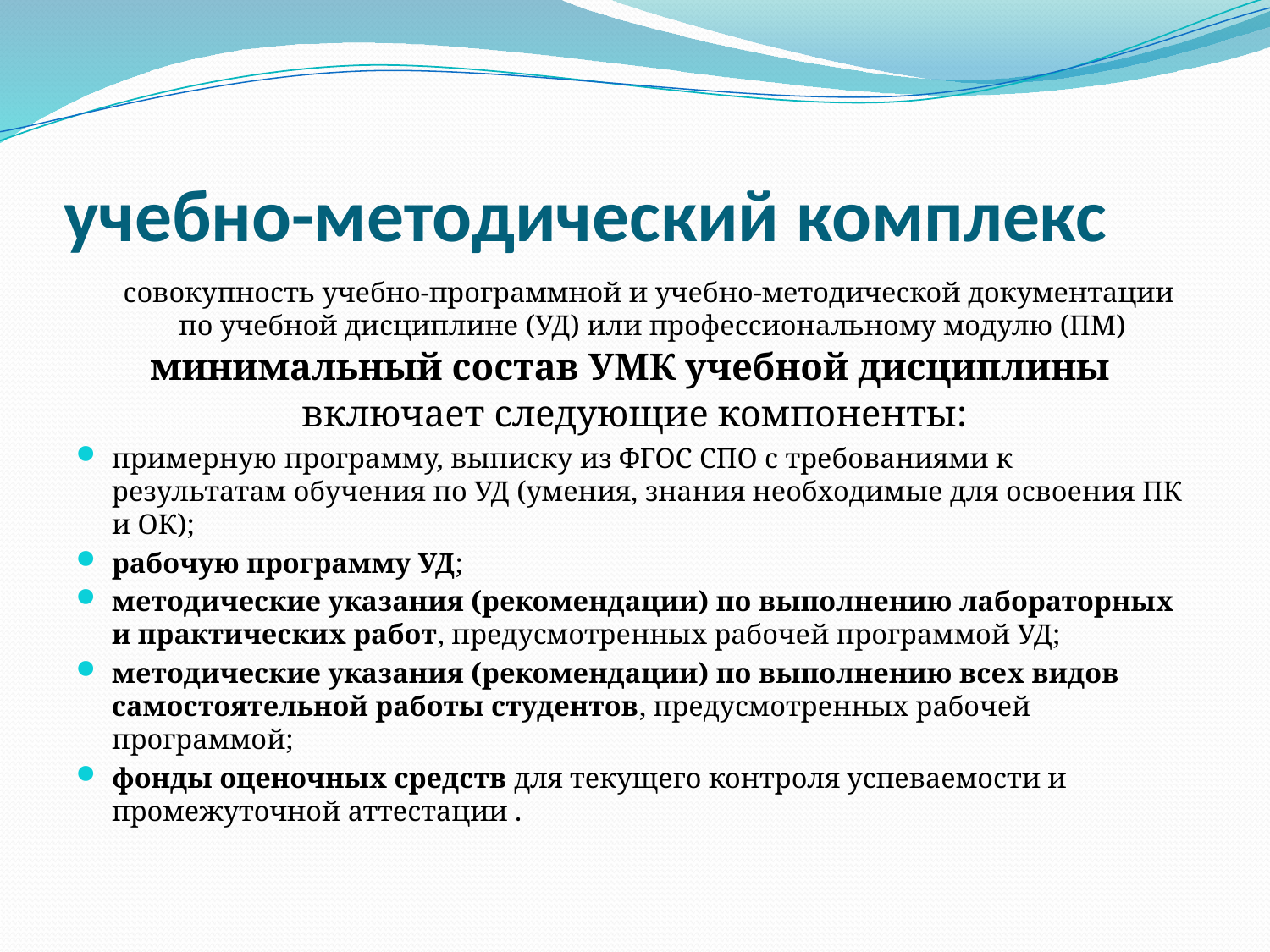

# учебно-методический комплекс
совокупность учебно-программной и учебно-методической документации  по учебной дисциплине (УД) или профессиональному модулю (ПМ)
минимальный состав УМК учебной дисциплины
включает следующие компоненты:
примерную программу, выписку из ФГОС СПО с требованиями к результатам обучения по УД (умения, знания необходимые для освоения ПК и ОК);
рабочую программу УД;
методические указания (рекомендации) по выполнению лабораторных и практических работ, предусмотренных рабочей программой УД;
методические указания (рекомендации) по выполнению всех видов самостоятельной работы студентов, предусмотренных рабочей программой;
фонды оценочных средств для текущего контроля успеваемости и промежуточной аттестации .